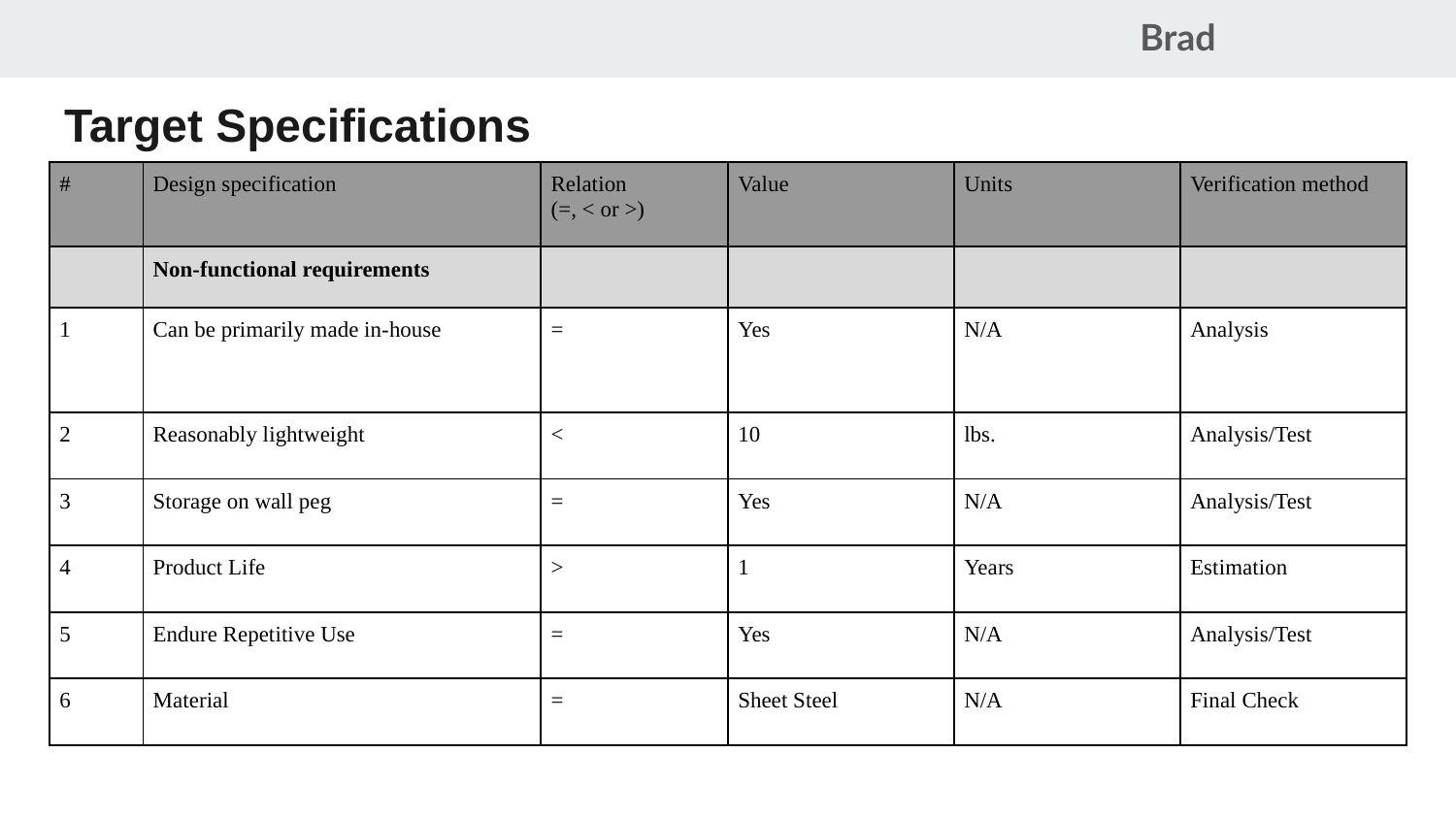

Brad
Target Specifications
| # | Design specification | Relation (=, < or >) | Value | Units | Verification method |
| --- | --- | --- | --- | --- | --- |
|  | Non-functional requirements |  |  |  |  |
| 1 | Can be primarily made in-house | = | Yes | N/A | Analysis |
| 2 | Reasonably lightweight | < | 10 | lbs. | Analysis/Test |
| 3 | Storage on wall peg | = | Yes | N/A | Analysis/Test |
| 4 | Product Life | > | 1 | Years | Estimation |
| 5 | Endure Repetitive Use | = | Yes | N/A | Analysis/Test |
| 6 | Material | = | Sheet Steel | N/A | Final Check |
# Target Specifications